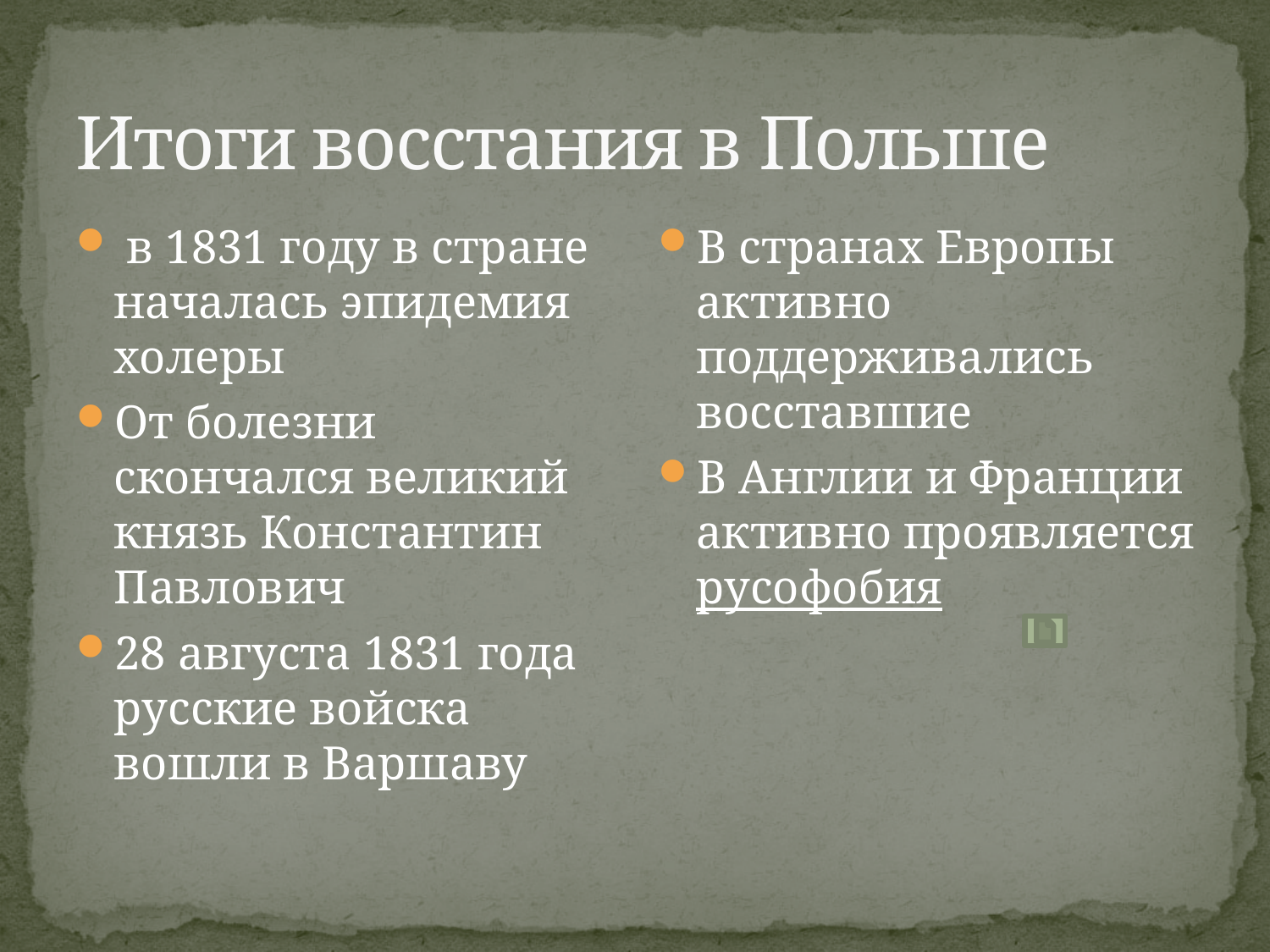

# Итоги восстания в Польше
 в 1831 году в стране началась эпидемия холеры
От болезни скончался великий князь Константин Павлович
28 августа 1831 года русские войска вошли в Варшаву
В странах Европы активно поддерживались восставшие
В Англии и Франции активно проявляется русофобия